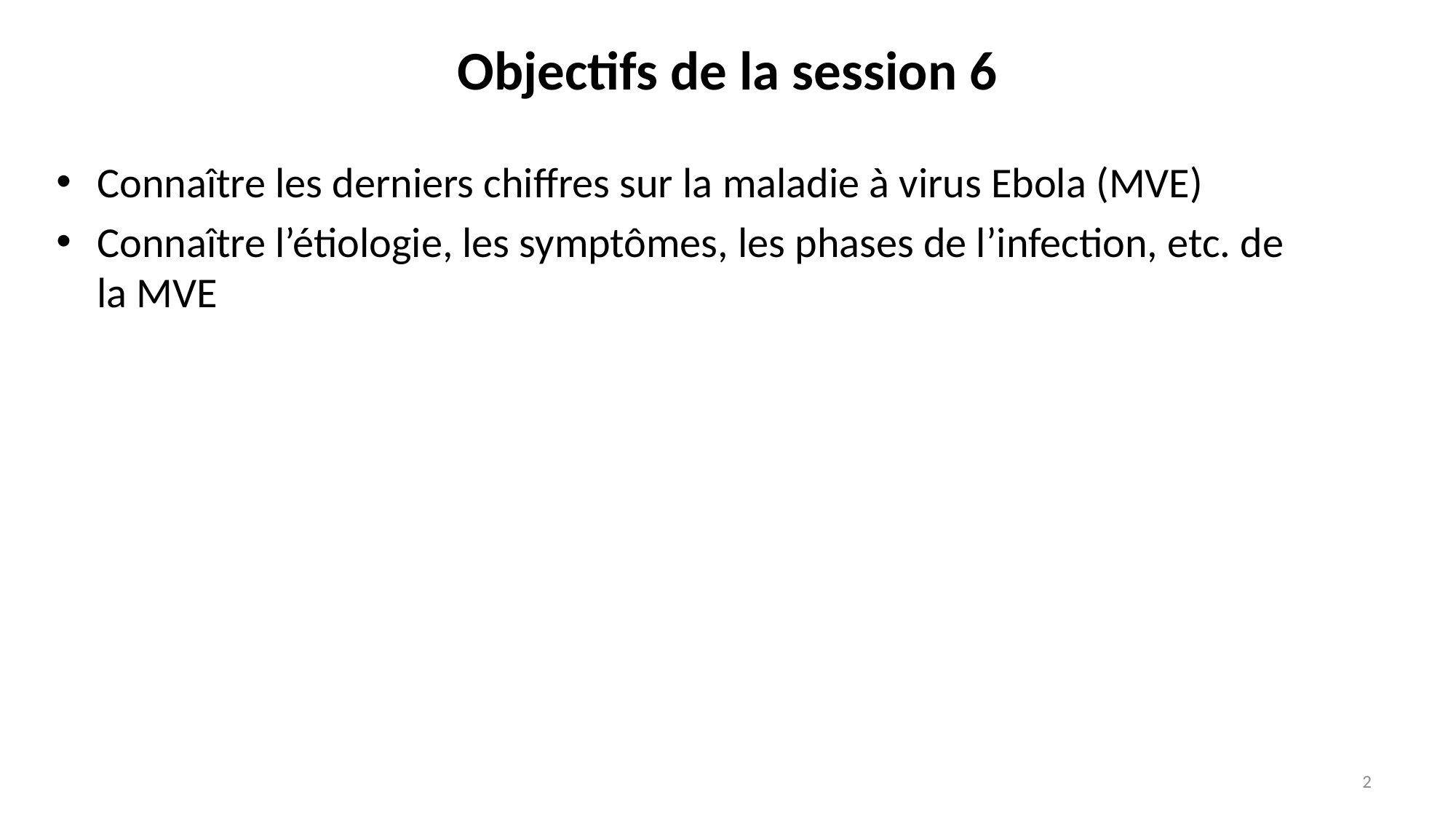

# Objectifs de la session 6
Connaître les derniers chiffres sur la maladie à virus Ebola (MVE)
Connaître l’étiologie, les symptômes, les phases de l’infection, etc. de la MVE
2